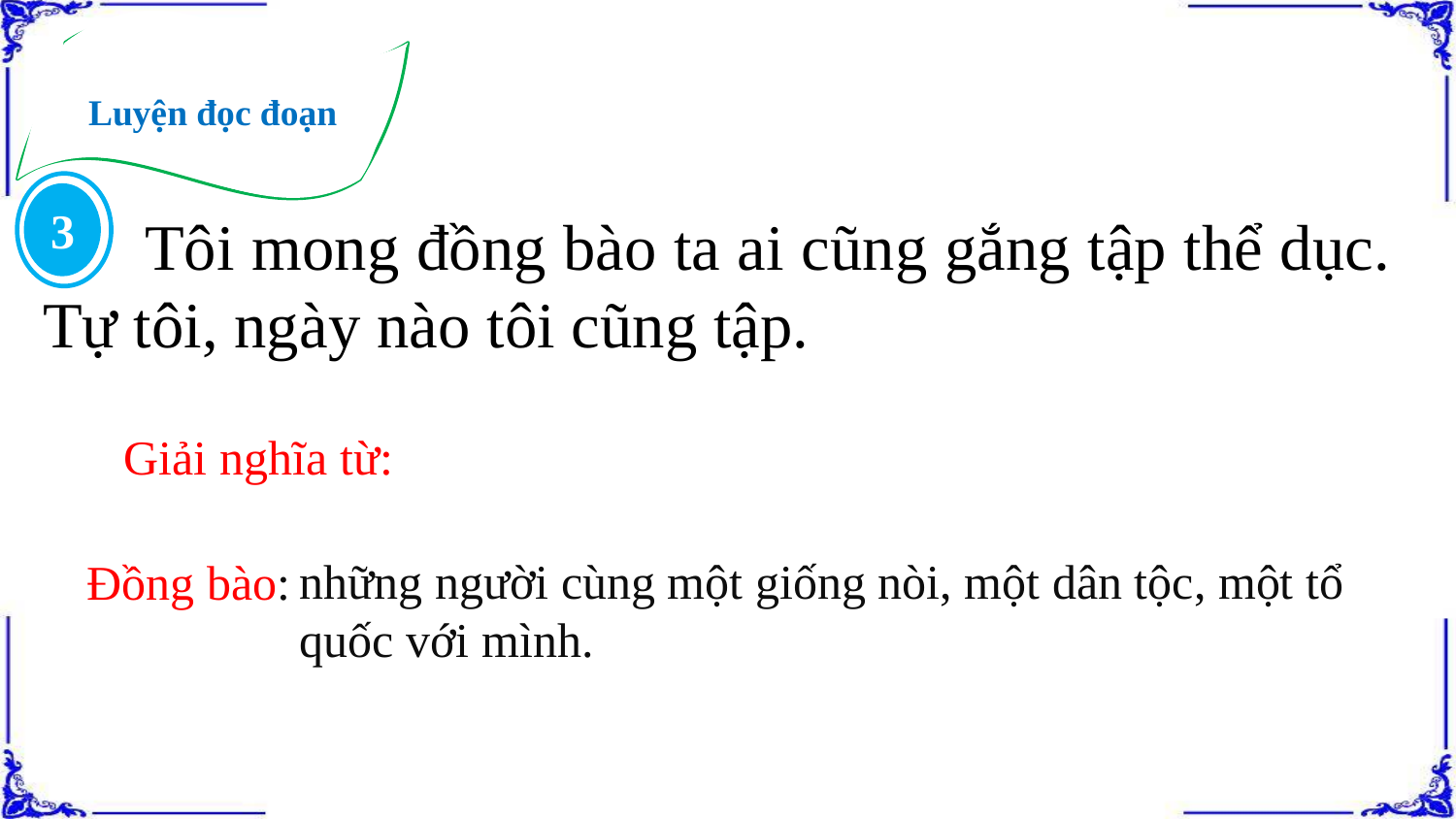

Luyện đọc đoạn

3
      Tôi mong đồng bào ta ai cũng gắng tập thể dục. Tự tôi, ngày nào tôi cũng tập.
Giải nghĩa từ:
Đồng bào:
những người cùng một giống nòi, một dân tộc, một tổ quốc với mình.